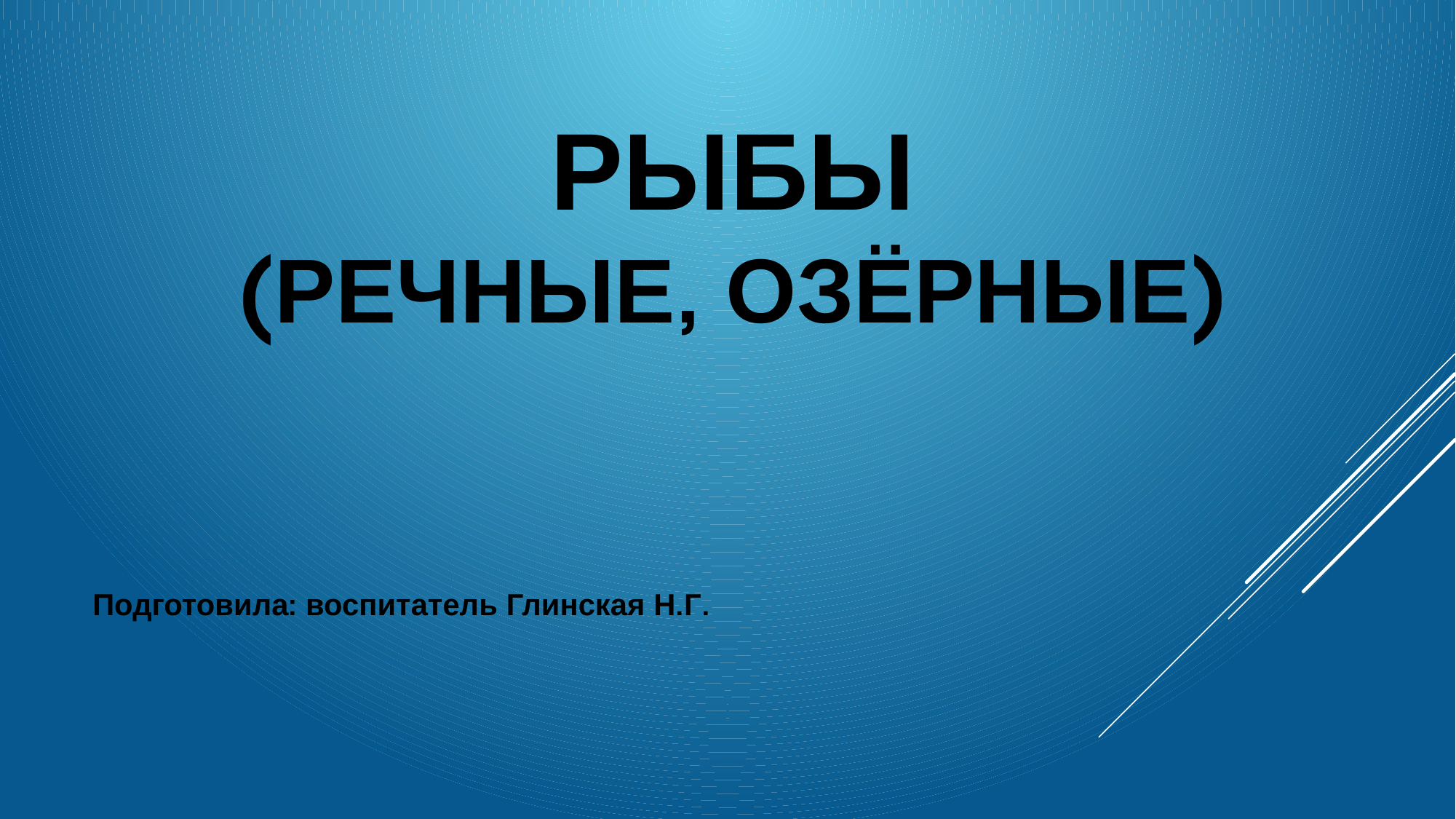

# РЫБЫ (речные, озёрные)
Подготовила: воспитатель Глинская Н.Г.